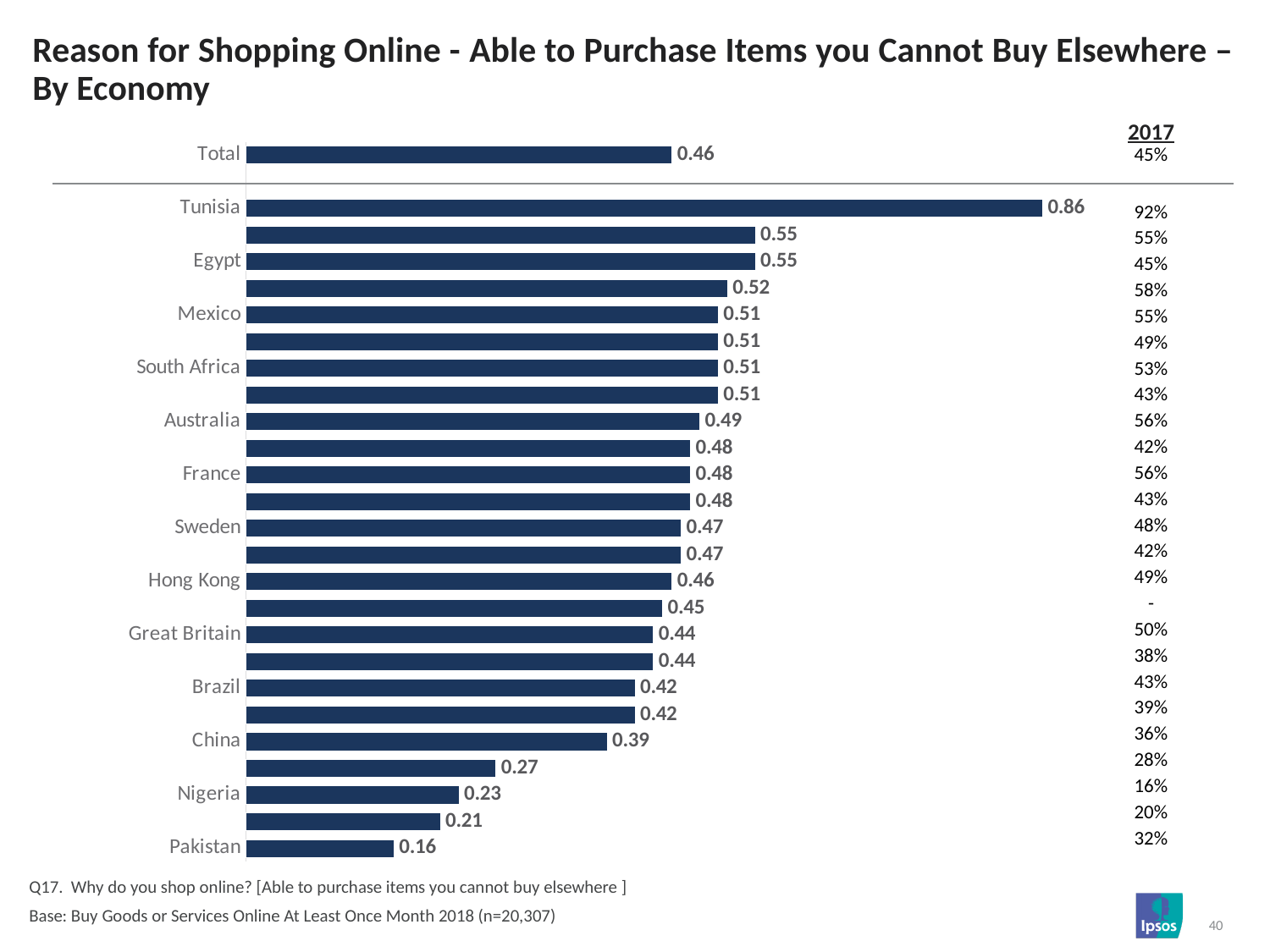

# Reason for Shopping Online - Able to Purchase Items you Cannot Buy Elsewhere – By Economy
| 2017 |
| --- |
| 45% |
|  |
| 92% |
| 55% |
| 45% |
| 58% |
| 55% |
| 49% |
| 53% |
| 43% |
| 56% |
| 42% |
| 56% |
| 43% |
| 48% |
| 42% |
| 49% |
| - |
| 50% |
| 38% |
| 43% |
| 39% |
| 36% |
| 28% |
| 16% |
| 20% |
| 32% |

### Chart

| Category | Column1 |
|---|---|
| Total | 0.46 |
|  | None |
| Tunisia | 0.86 |
| Canada | 0.55 |
| Egypt | 0.55 |
| Indonesia | 0.52 |
| Mexico | 0.51 |
| Poland | 0.51 |
| South Africa | 0.51 |
| Italy | 0.51 |
| Australia | 0.49 |
| Turkey | 0.48 |
| France | 0.48 |
| United States | 0.48 |
| Sweden | 0.47 |
| Germany | 0.47 |
| Hong Kong | 0.46 |
| Russia | 0.45 |
| Great Britain | 0.44 |
| Japan | 0.44 |
| Brazil | 0.42 |
| India | 0.42 |
| China | 0.39 |
| Kenya | 0.27 |
| Nigeria | 0.23 |
| Republic of Korea | 0.21 |
| Pakistan | 0.16 |
Q17.  Why do you shop online? [Able to purchase items you cannot buy elsewhere ]
Base: Buy Goods or Services Online At Least Once Month 2018 (n=20,307)